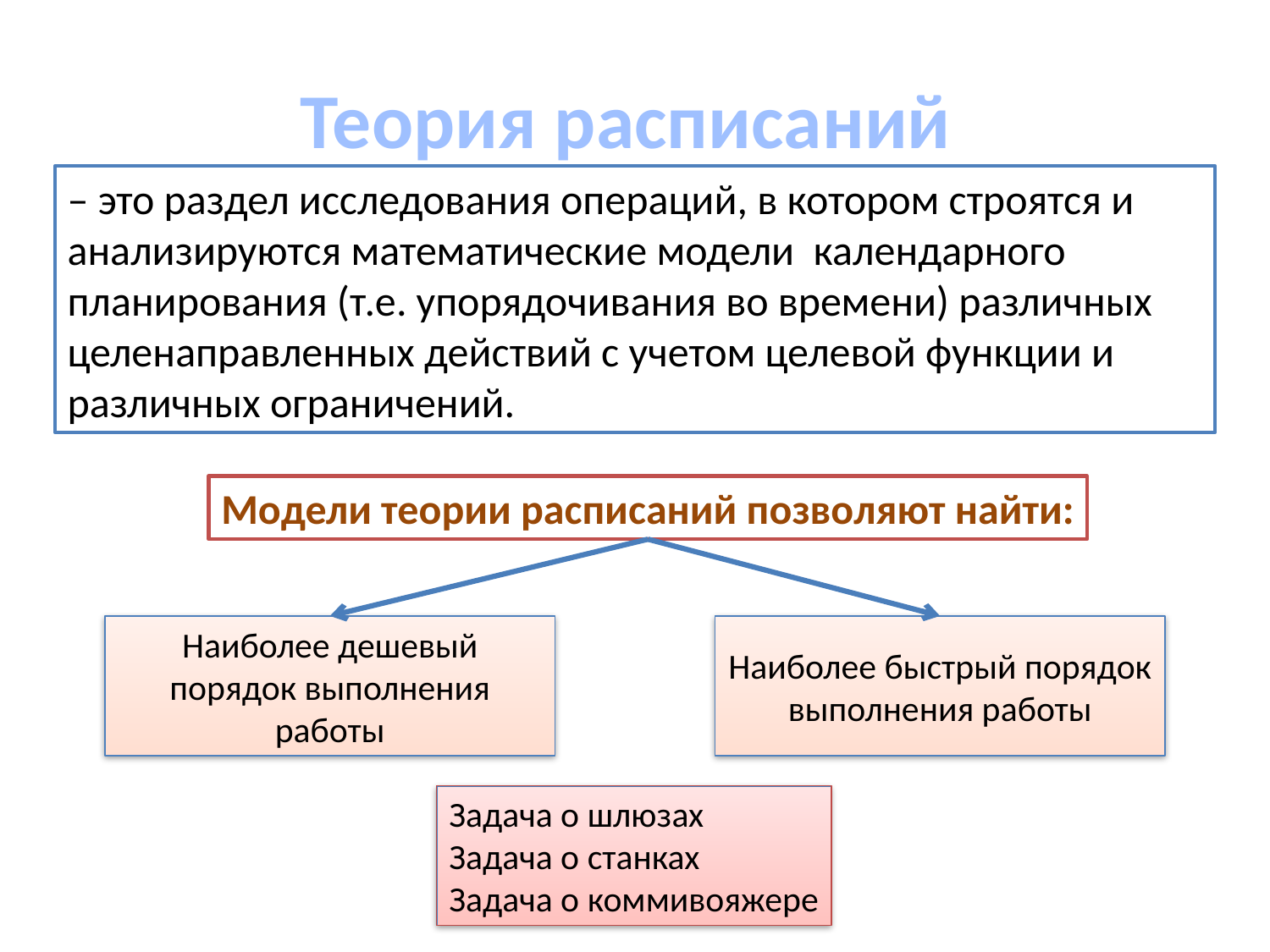

# Теория расписаний
– это раздел исследования операций, в котором строятся и анализируются математические модели  календарного планирования (т.е. упорядочивания во времени) различных целенаправленных действий с учетом целевой функции и различных ограничений.
Модели теории расписаний позволяют найти:
Наиболее дешевый порядок выполнения работы
Наиболее быстрый порядок выполнения работы
Задача о шлюзах
Задача о станках
Задача о коммивояжере